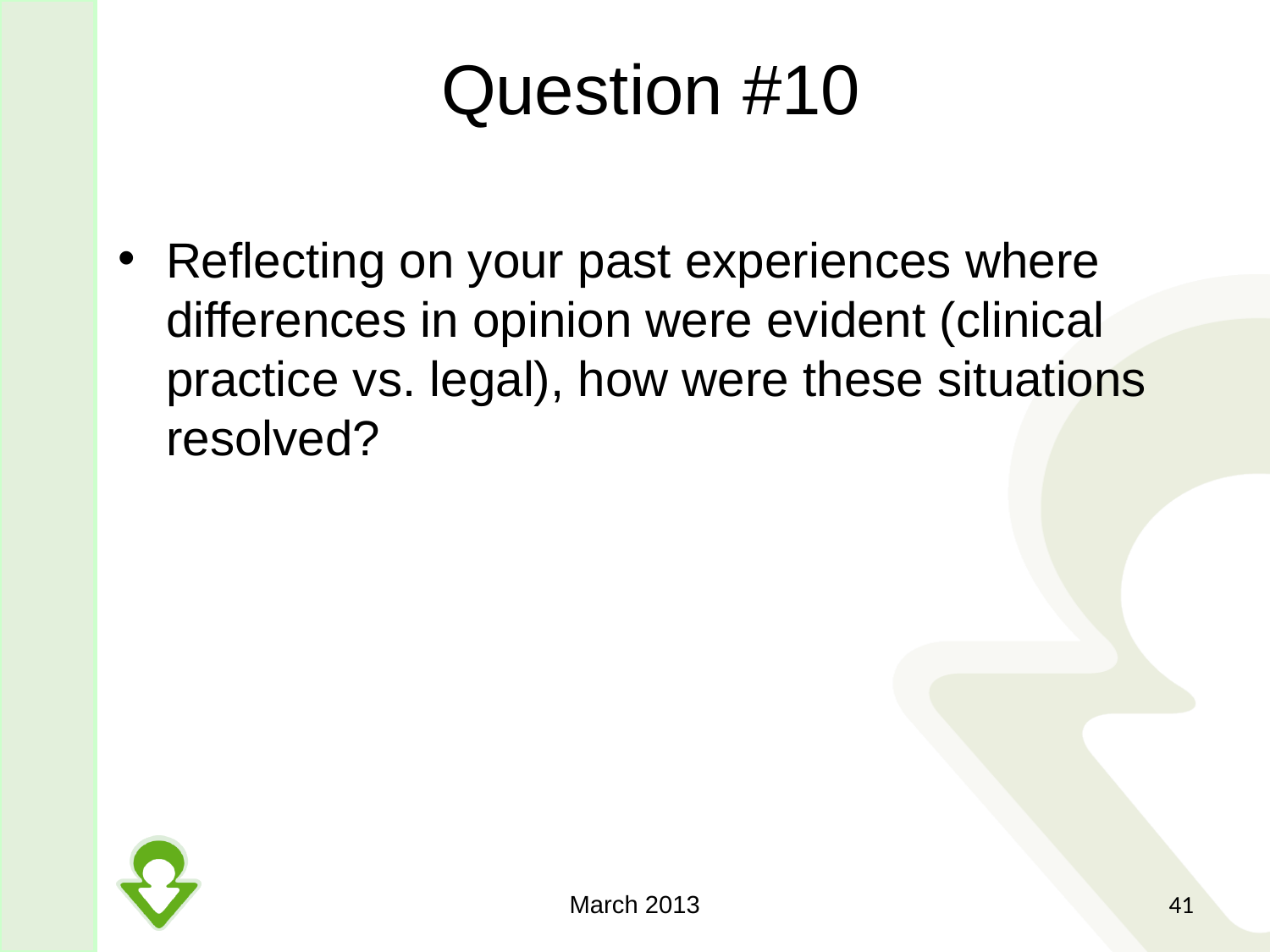

# Question #10
Reflecting on your past experiences where differences in opinion were evident (clinical practice vs. legal), how were these situations resolved?

March 2013
41